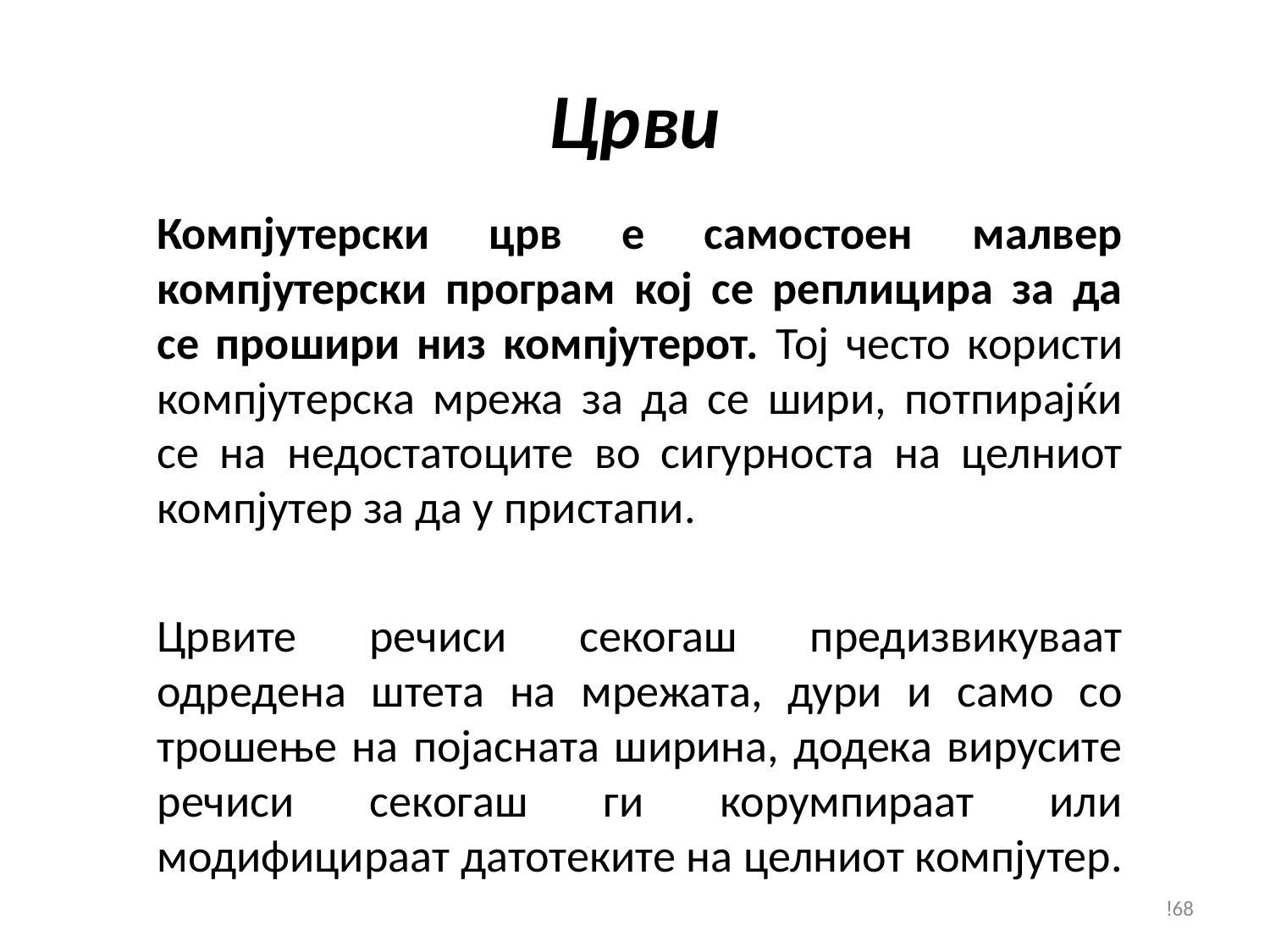

# Црви
Компјутерски црв е самостоен малвер компјутерски програм кој се реплицира за да се прошири низ компјутерот. Тој често користи компјутерска мрежа за да се шири, потпирајќи се на недостатоците во сигурноста на целниот компјутер за да у пристапи.

Црвите речиси секогаш предизвикуваат одредена штета на мрежата, дури и само со трошење на појасната ширина, додека вирусите речиси секогаш ги корумпираат или модифицираат датотеките на целниот компјутер.
!68